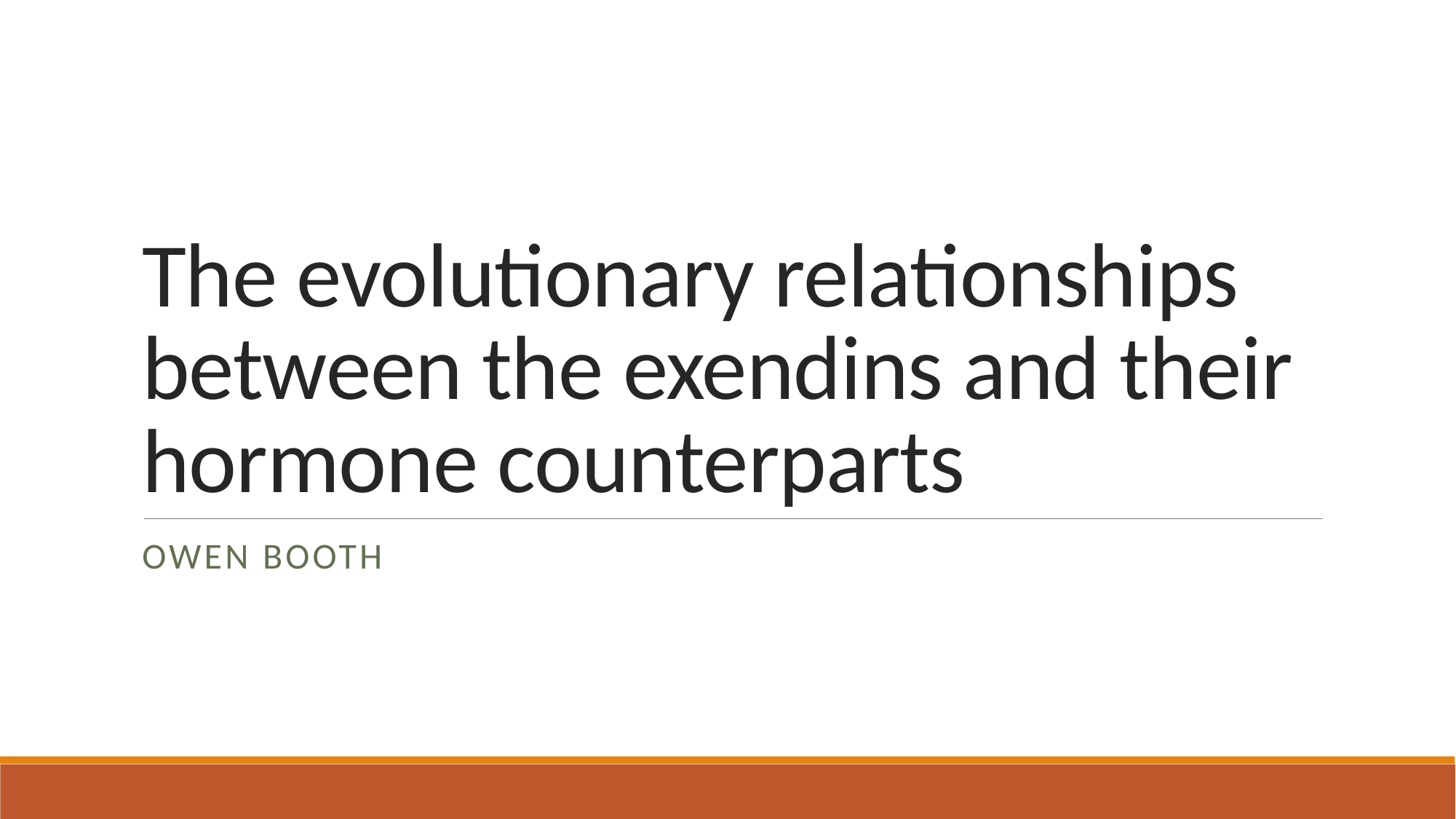

# The evolutionary relationships between the exendins and their hormone counterparts
Owen BOOth